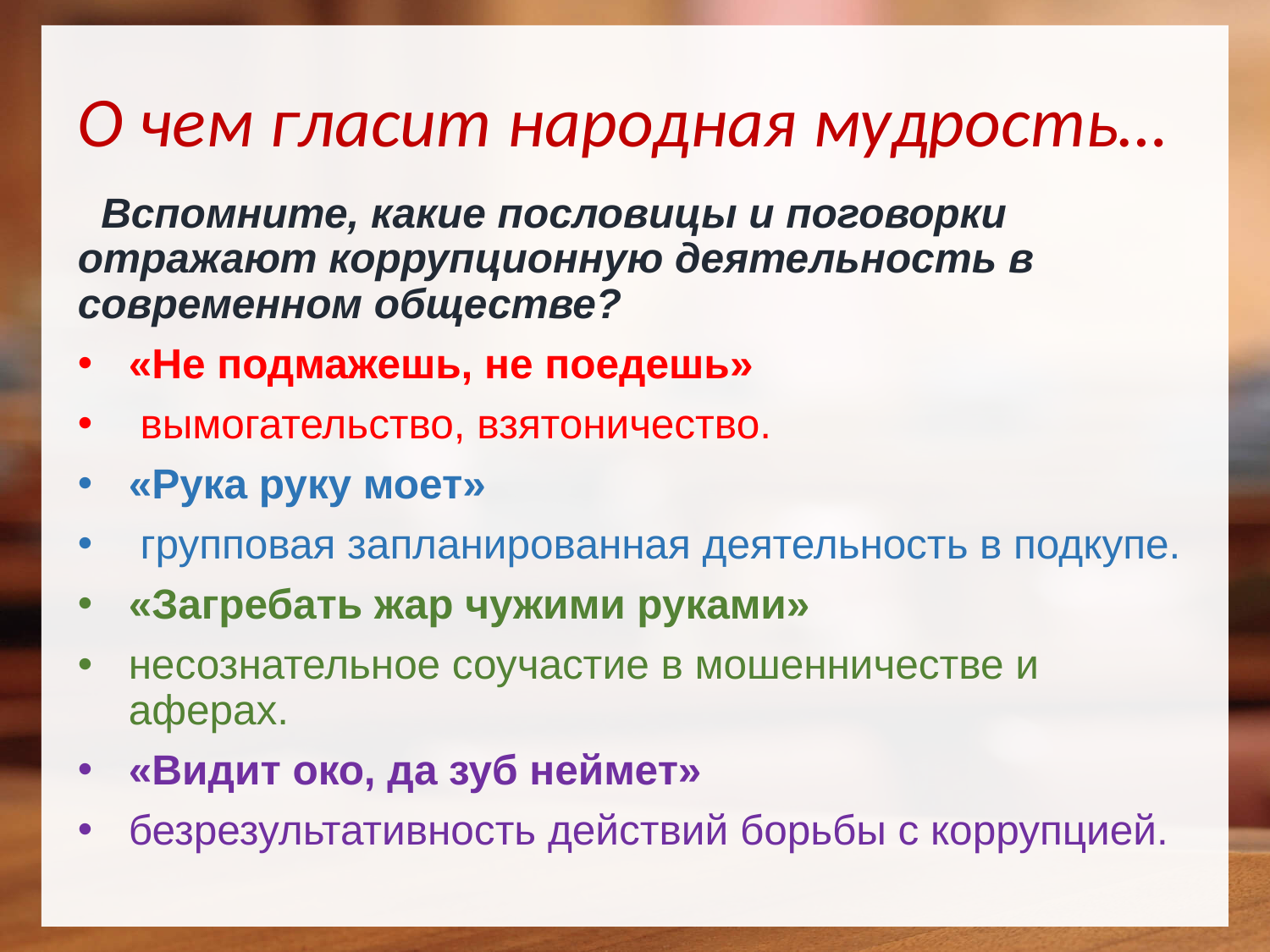

# О чем гласит народная мудрость…
  Вспомните, какие пословицы и поговорки отражают коррупционную деятельность в современном обществе?
«Не подмажешь, не поедешь»
 вымогательство, взятоничество.
«Рука руку моет»
 групповая запланированная деятельность в подкупе.
«Загребать жар чужими руками»
несознательное соучастие в мошенничестве и аферах.
«Видит око, да зуб неймет»
безрезультативность действий борьбы с коррупцией.